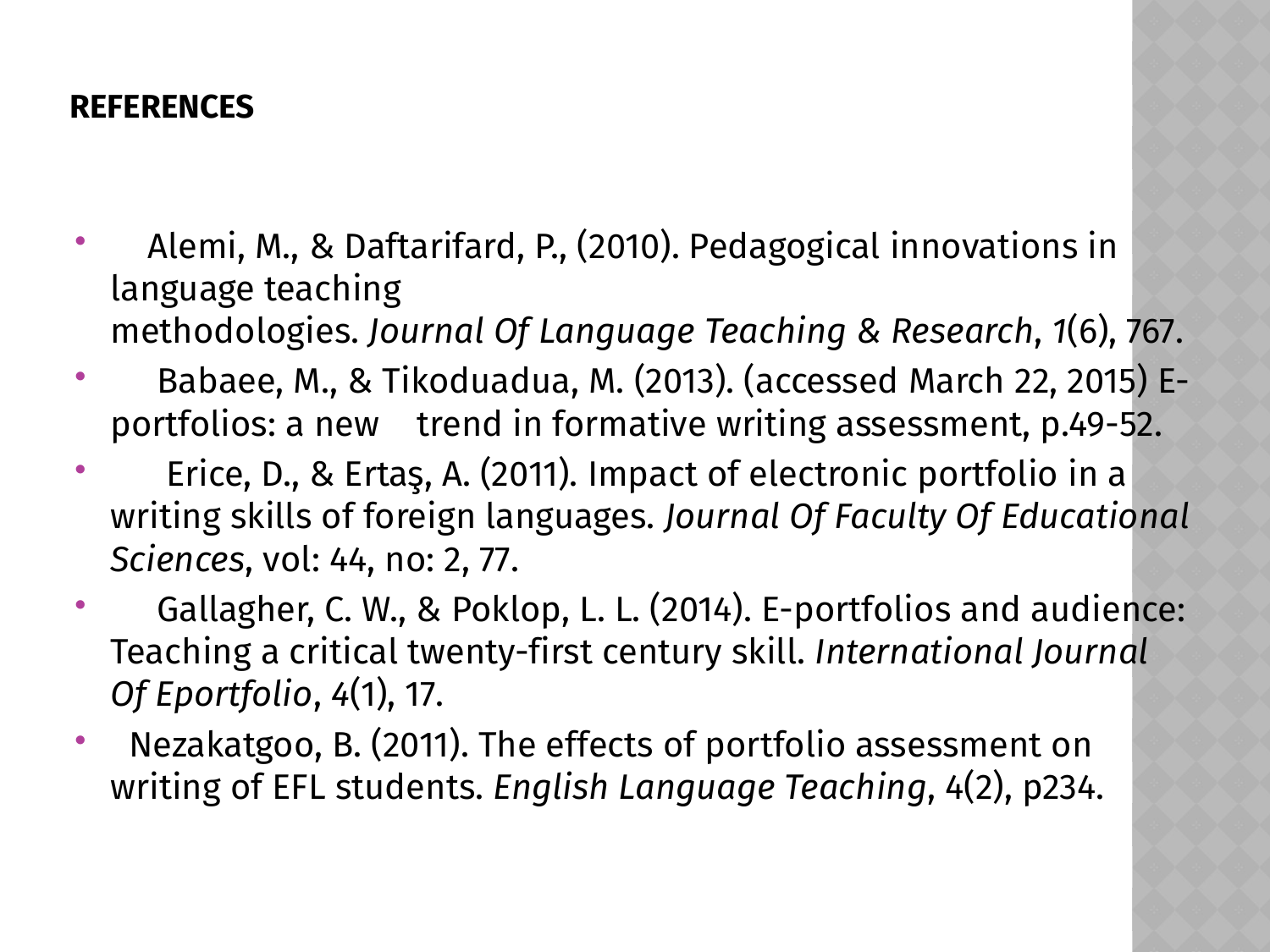

# REFERENCES

    Alemi, M., & Daftarifard, P., (2010). Pedagogical innovations in language teaching                                                                                  methodologies. Journal Of Language Teaching & Research, 1(6), 767.
     Babaee, M., & Tikoduadua, M. (2013). (accessed March 22, 2015) E-portfolios: a new    trend in formative writing assessment, p.49-52.
      Erice, D., & Ertaş, A. (2011). Impact of electronic portfolio in a writing skills of foreign languages. Journal Of Faculty Of Educational Sciences, vol: 44, no: 2, 77.
     Gallagher, C. W., & Poklop, L. L. (2014). E-portfolios and audience: Teaching a critical twenty-first century skill. International Journal Of Eportfolio, 4(1), 17.
  Nezakatgoo, B. (2011). The effects of portfolio assessment on writing of EFL students. English Language Teaching, 4(2), p234.